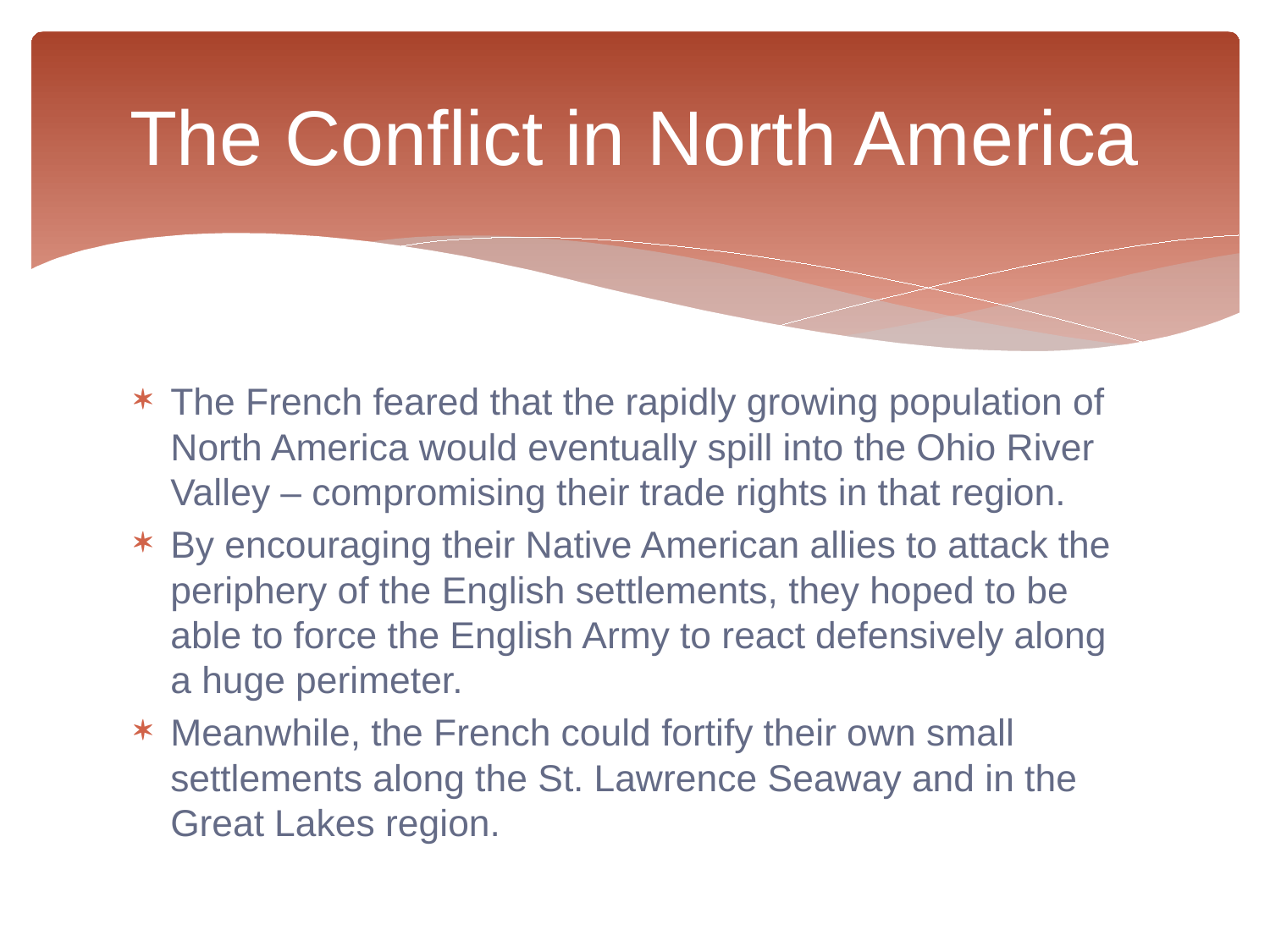

# The Conflict in North America
The French feared that the rapidly growing population of North America would eventually spill into the Ohio River Valley – compromising their trade rights in that region.
By encouraging their Native American allies to attack the periphery of the English settlements, they hoped to be able to force the English Army to react defensively along a huge perimeter.
Meanwhile, the French could fortify their own small settlements along the St. Lawrence Seaway and in the Great Lakes region.